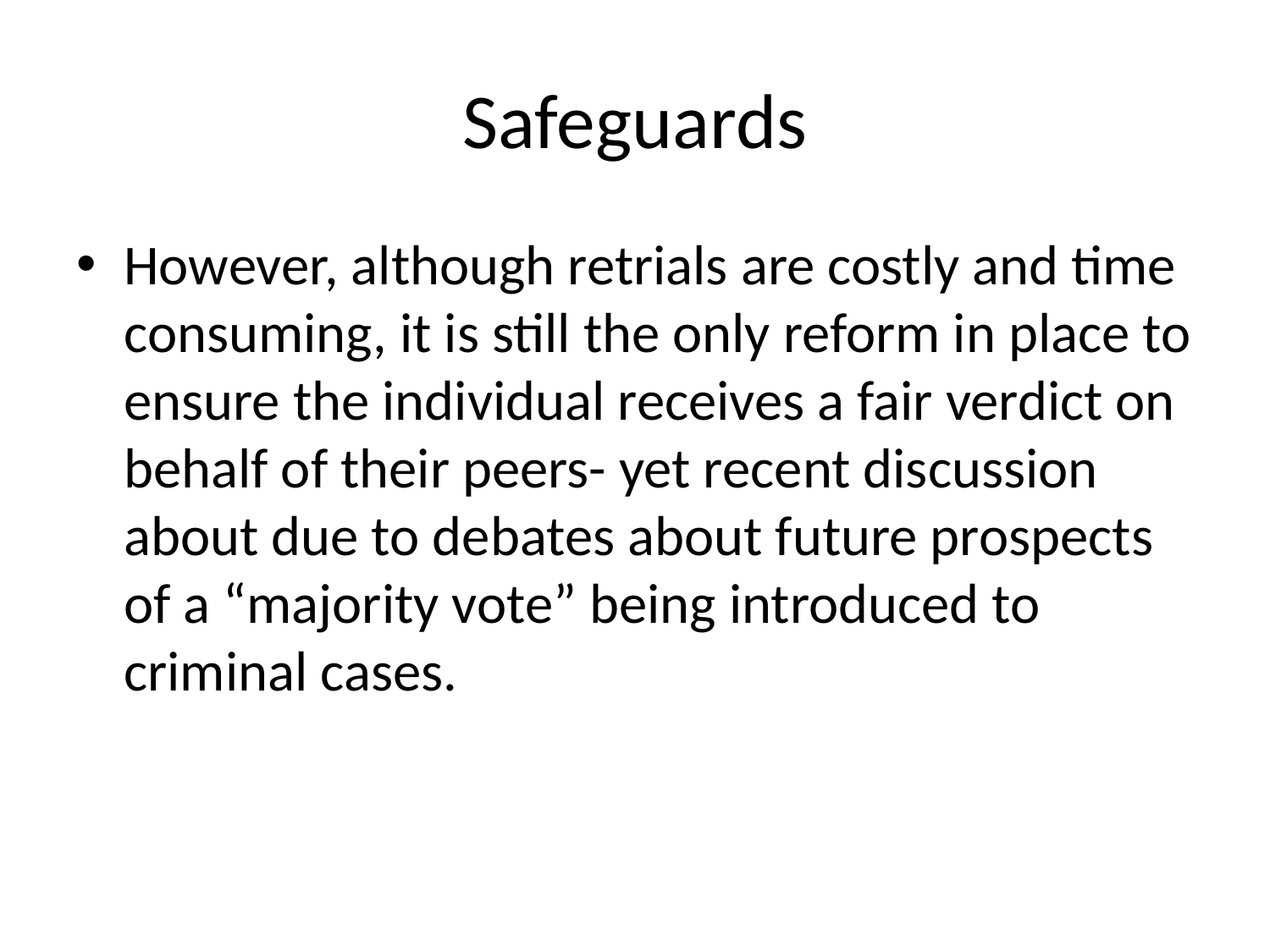

# Safeguards
However, although retrials are costly and time consuming, it is still the only reform in place to ensure the individual receives a fair verdict on behalf of their peers- yet recent discussion about due to debates about future prospects of a “majority vote” being introduced to criminal cases.